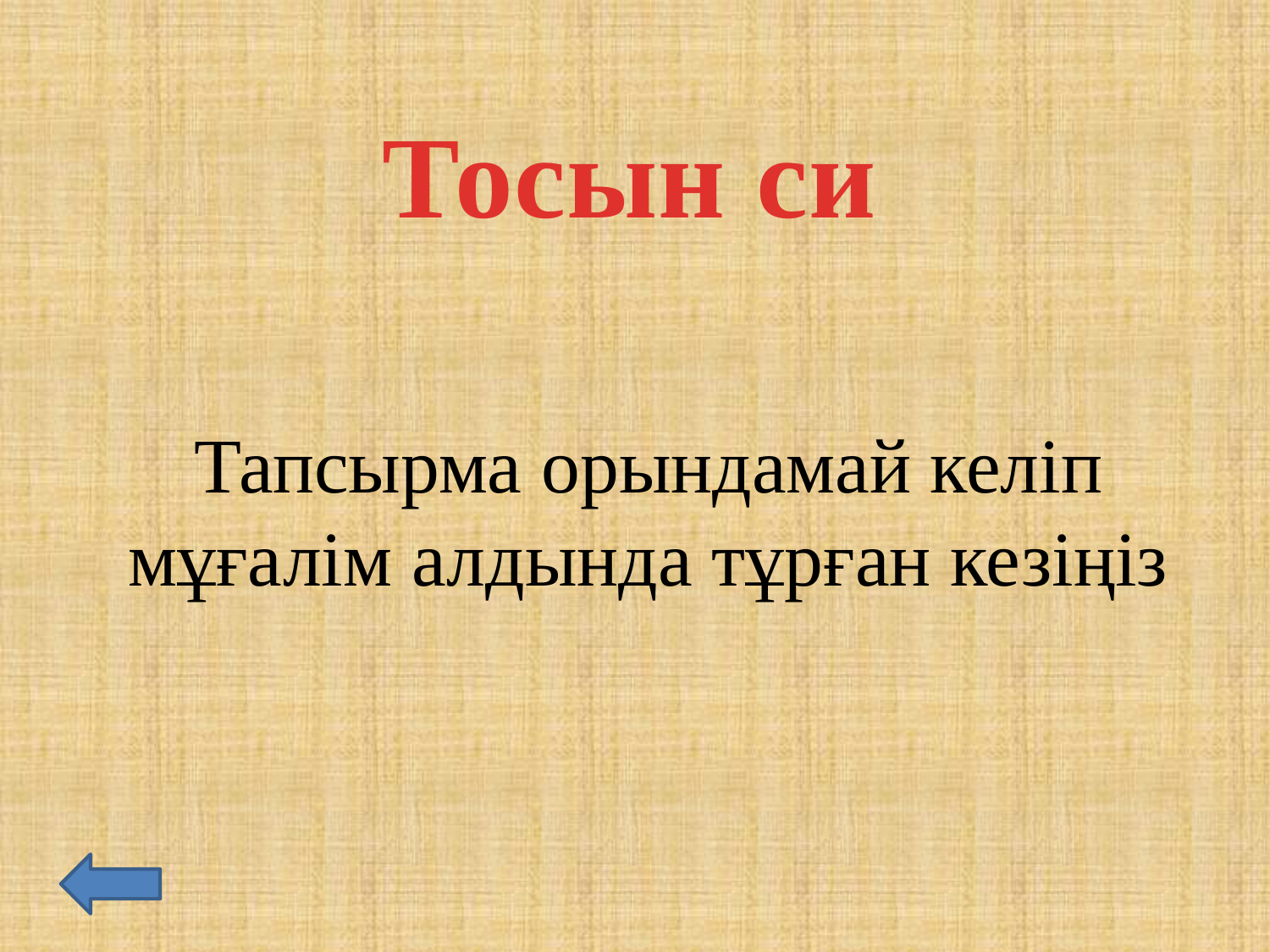

Тосын си
Тапсырма орындамай келіп мұғалім алдында тұрған кезіңіз